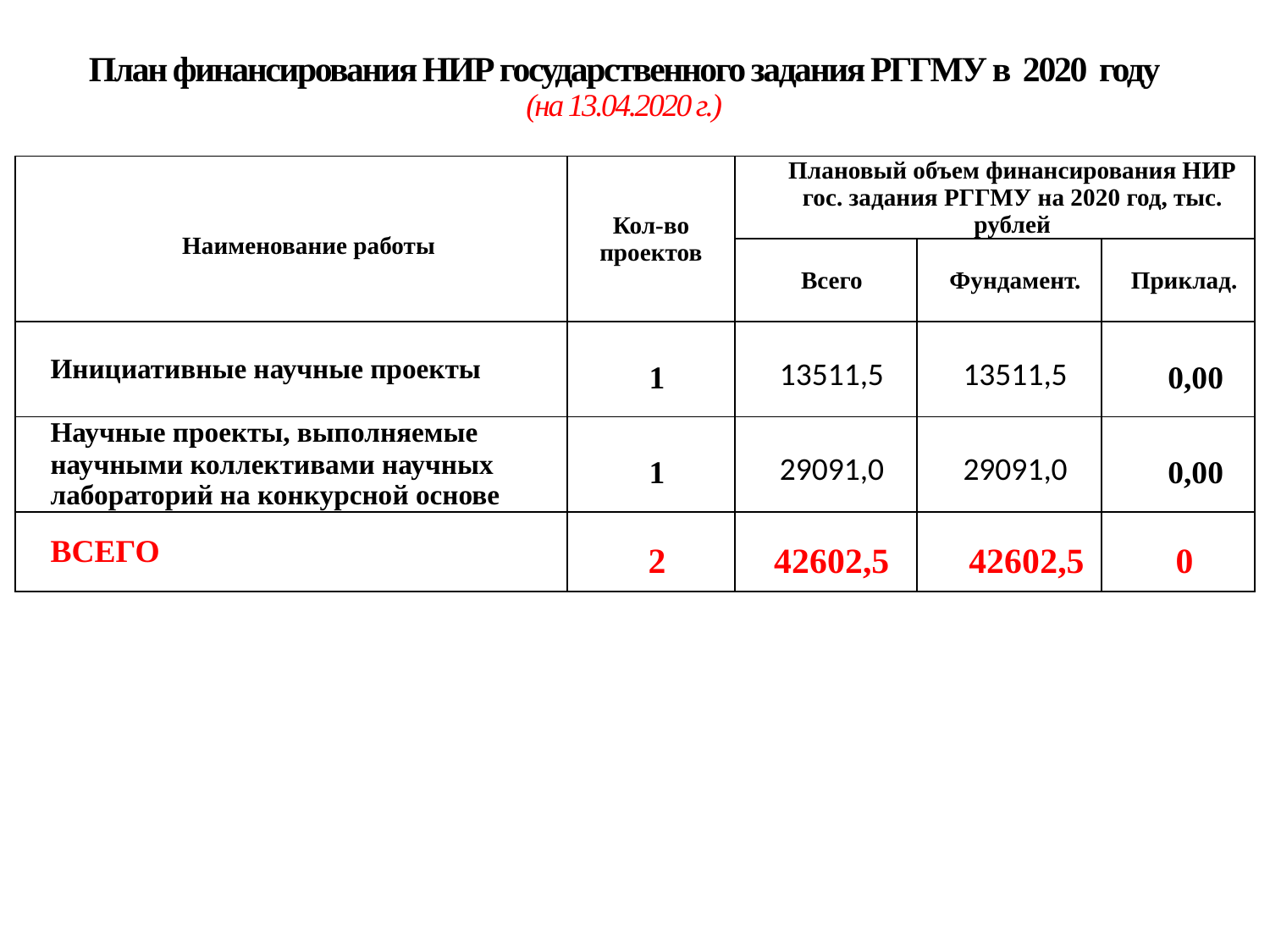

# План финансирования НИР государственного задания РГГМУ в  2020  году (на 13.04.2020 г.)
| Наименование работы | Кол-во проектов | Плановый объем финансирования НИР гос. задания РГГМУ на 2020 год, тыс. рублей |  |  |
| --- | --- | --- | --- | --- |
|  |  | Всего | Фундамент. | Приклад. |
| Инициативные научные проекты | 1 | 13511,5 | 13511,5 | 0,00 |
| Научные проекты, выполняемые научными коллективами научных лабораторий на конкурсной основе | 1 | 29091,0 | 29091,0 | 0,00 |
| ВСЕГО | 2 | 42602,5 | 42602,5 | 0 |